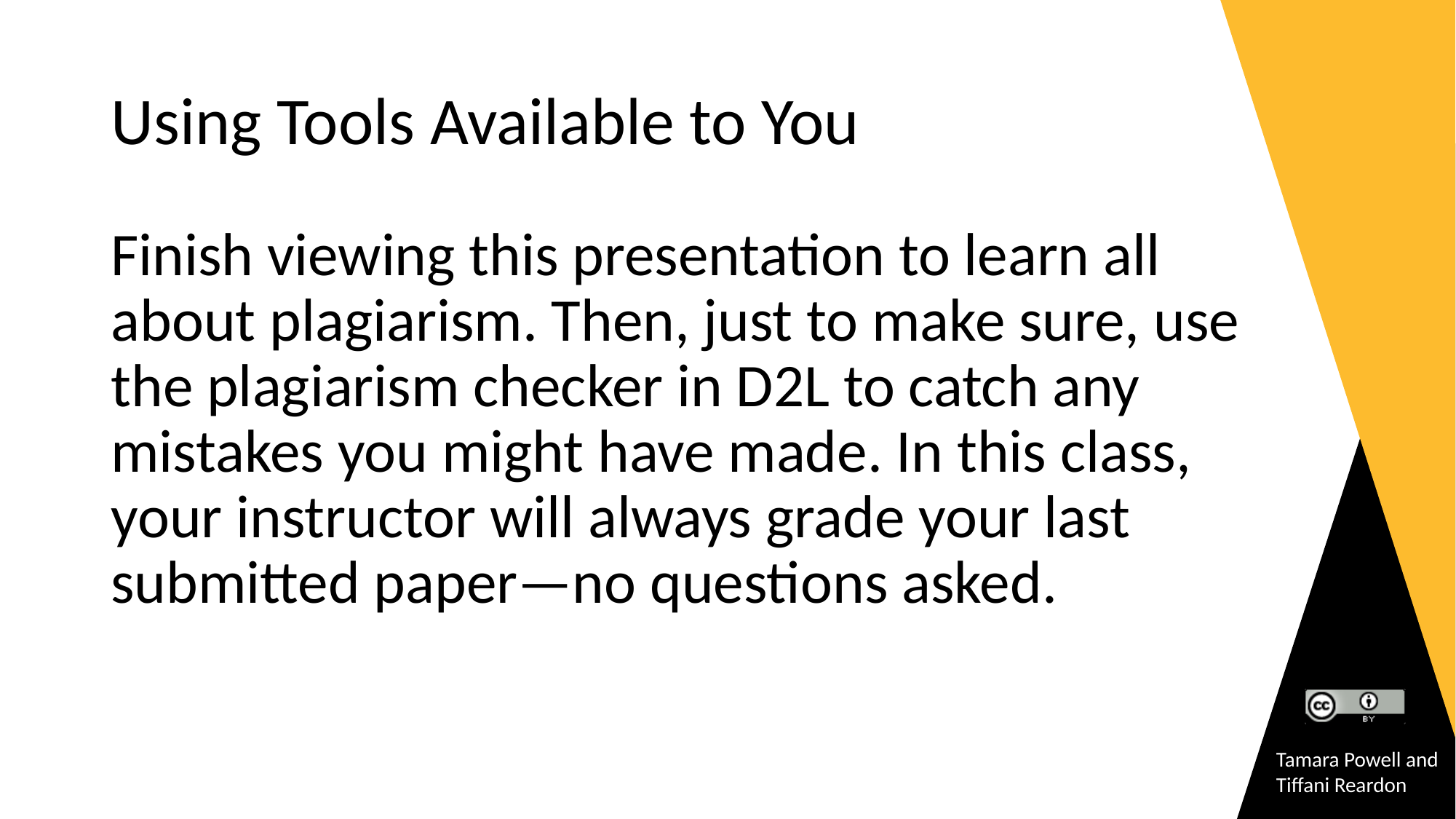

# Using Tools Available to You
Finish viewing this presentation to learn all about plagiarism. Then, just to make sure, use the plagiarism checker in D2L to catch any mistakes you might have made. In this class, your instructor will always grade your last submitted paper—no questions asked.